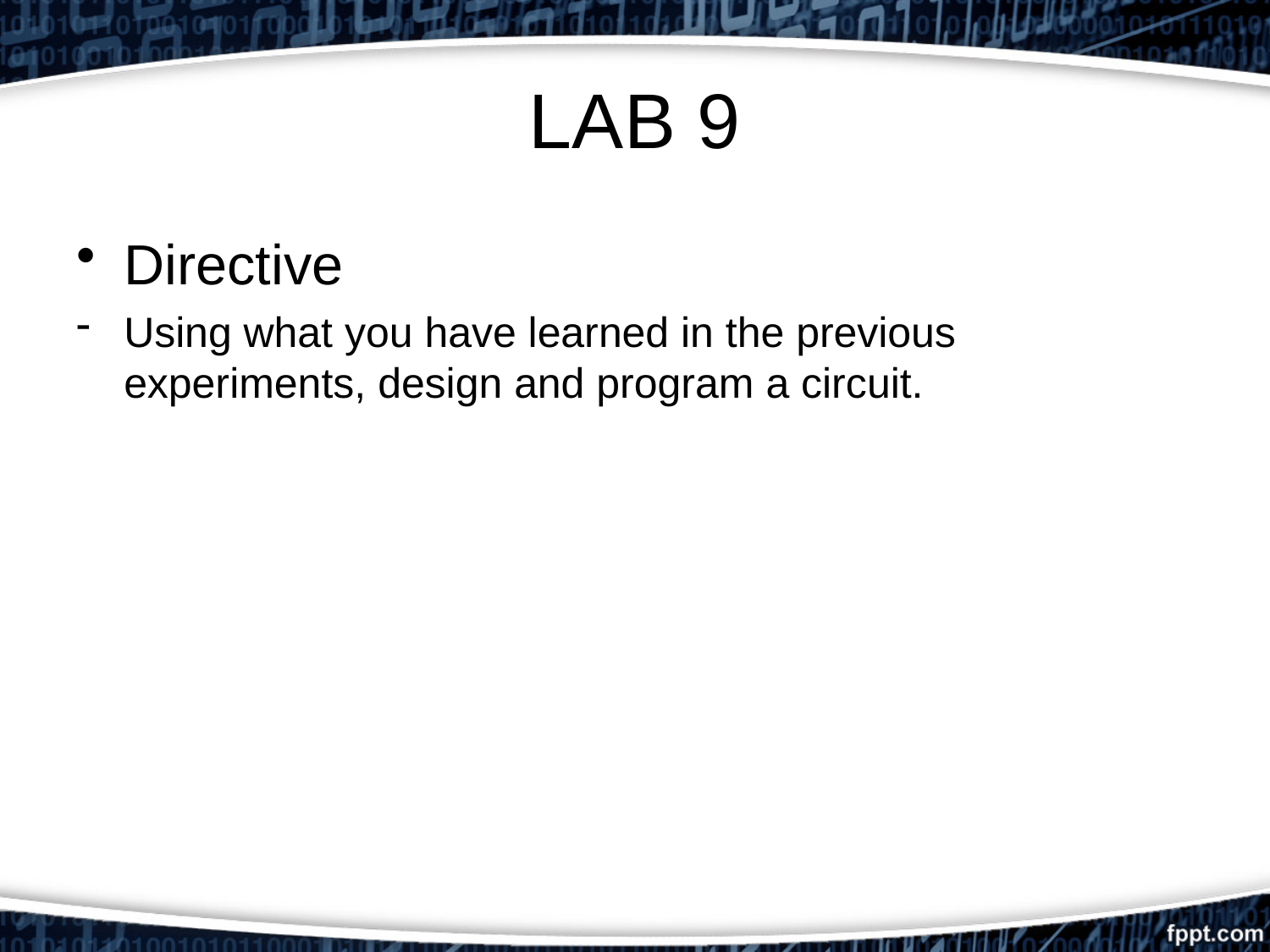

# LAB 9
Directive
Using what you have learned in the previous experiments, design and program a circuit.